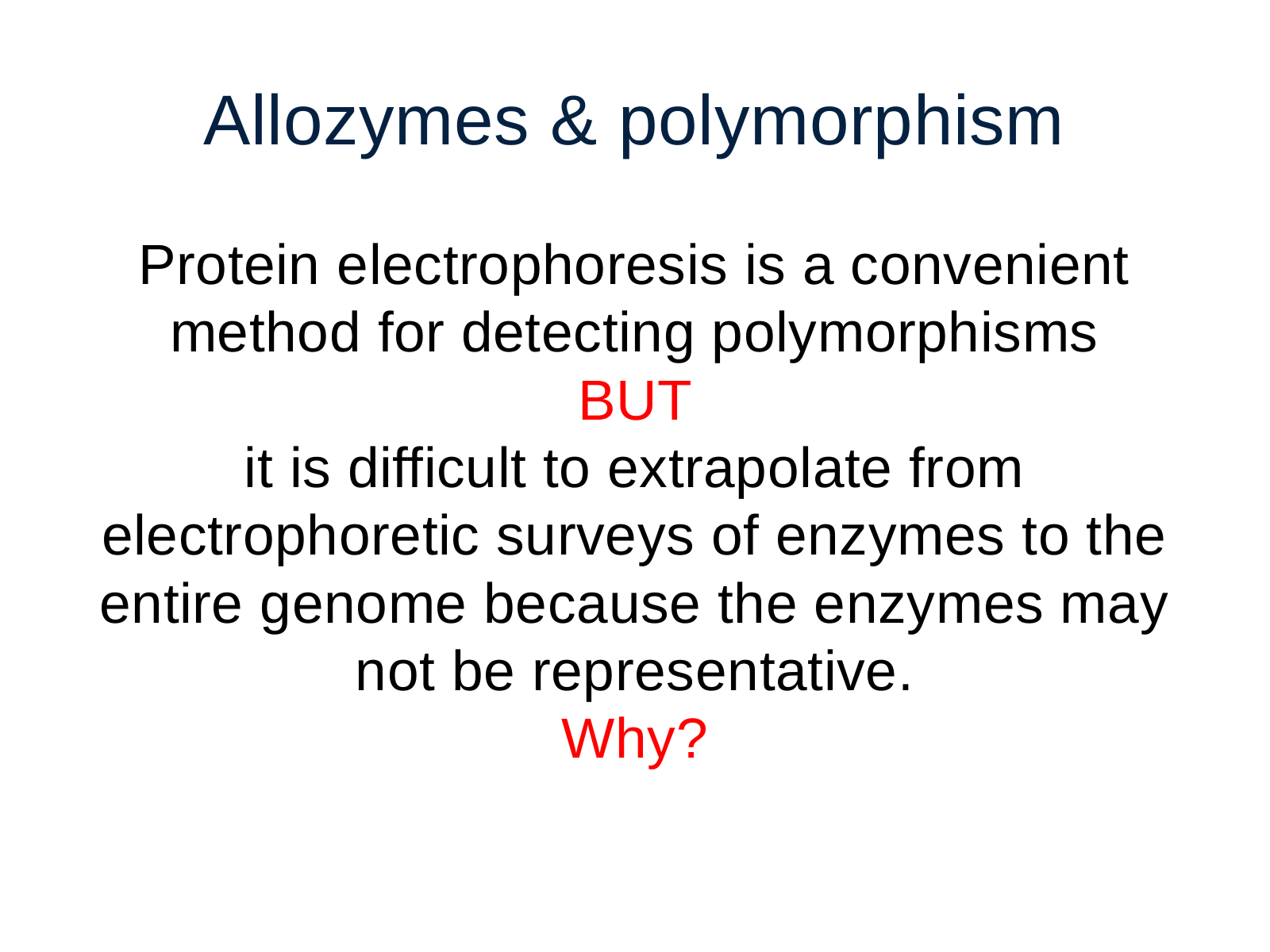

Allozymes & polymorphism
Protein electrophoresis is a convenient method for detecting polymorphisms
 BUT
it is difficult to extrapolate from electrophoretic surveys of enzymes to the entire genome because the enzymes may not be representative.
Why?